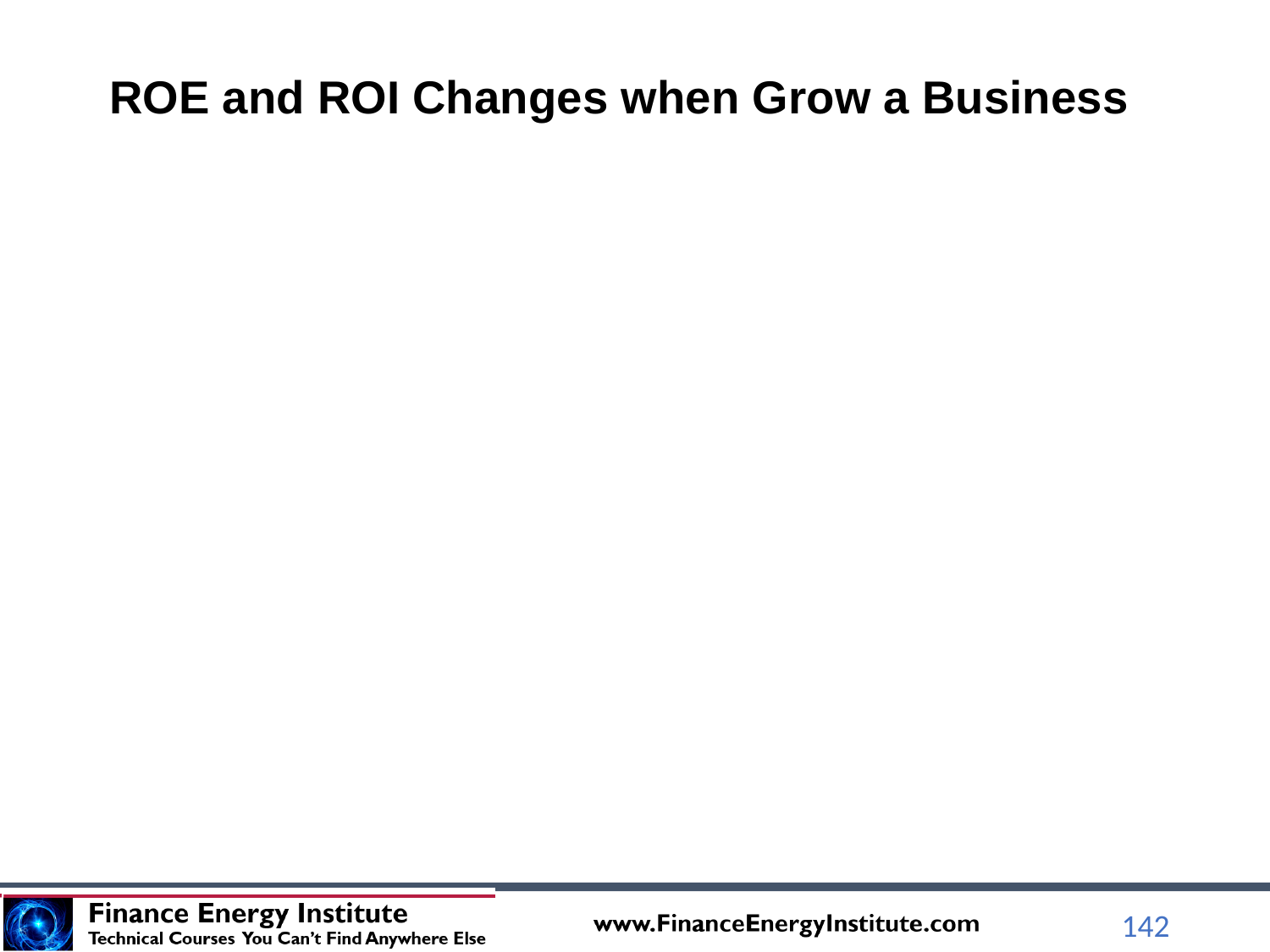

# ROE and ROI Changes when Grow a Business

142